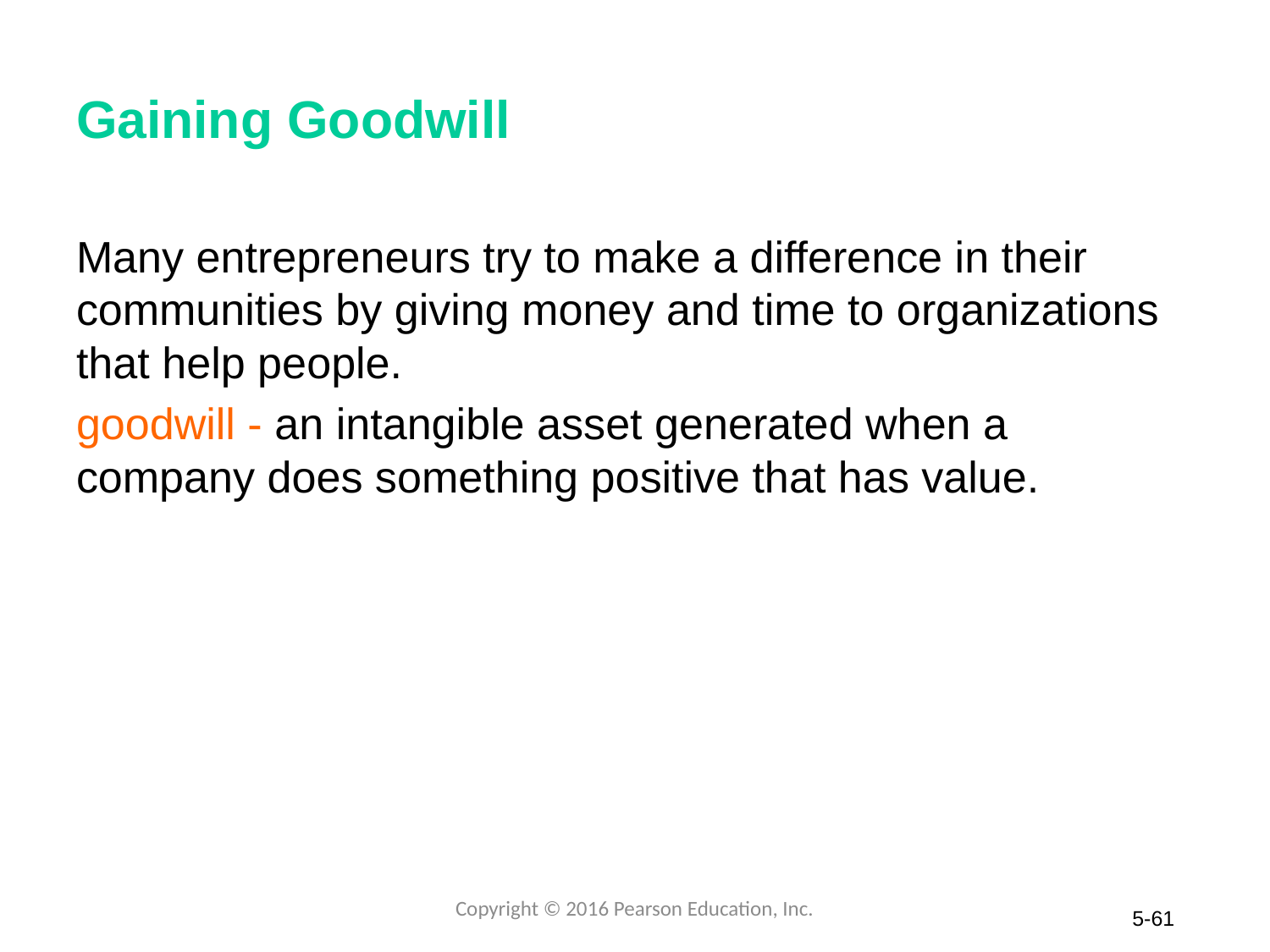

# Gaining Goodwill
Many entrepreneurs try to make a difference in their communities by giving money and time to organizations that help people.
goodwill - an intangible asset generated when a company does something positive that has value.

Copyright © 2016 Pearson Education, Inc.